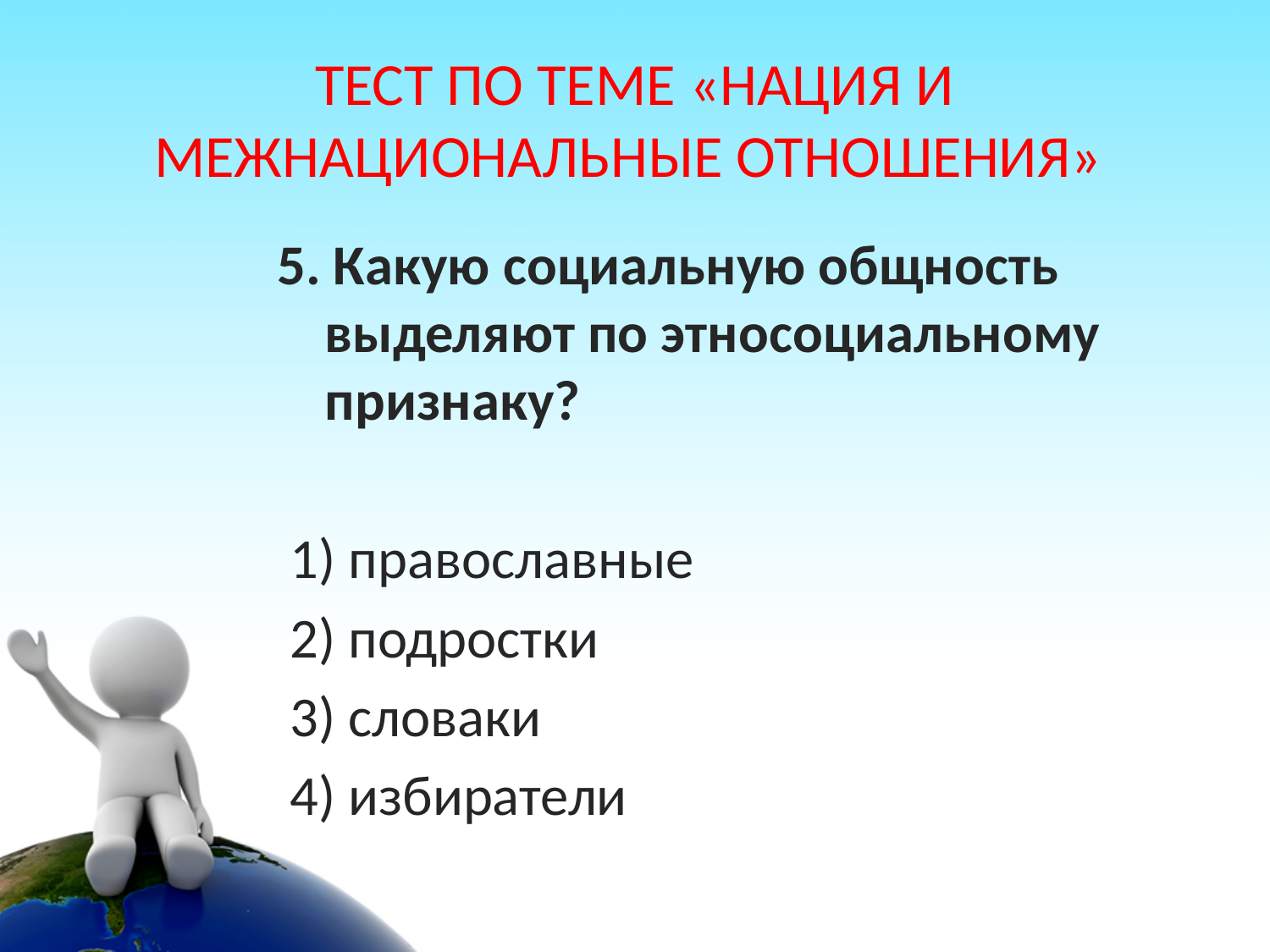

# ТЕСТ ПО ТЕМЕ «НАЦИЯ И МЕЖНАЦИОНАЛЬНЫЕ ОТНОШЕНИЯ»
5. Какую социальную общность выделяют по этносоциальному признаку?

 1) православные
 2) подростки
 3) словаки
 4) избиратели